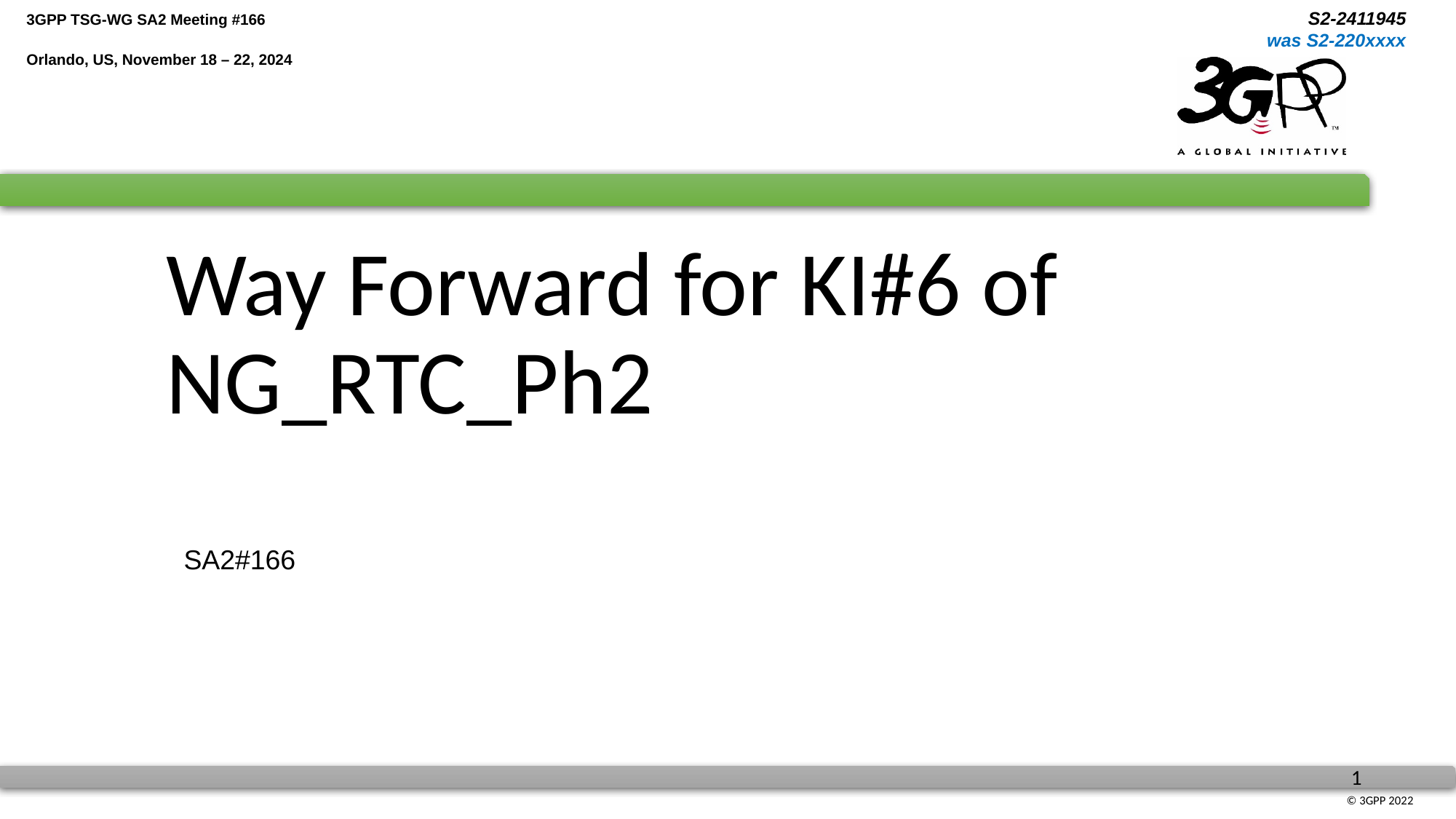

# Way Forward for KI#6 of NG_RTC_Ph2

SA2#166